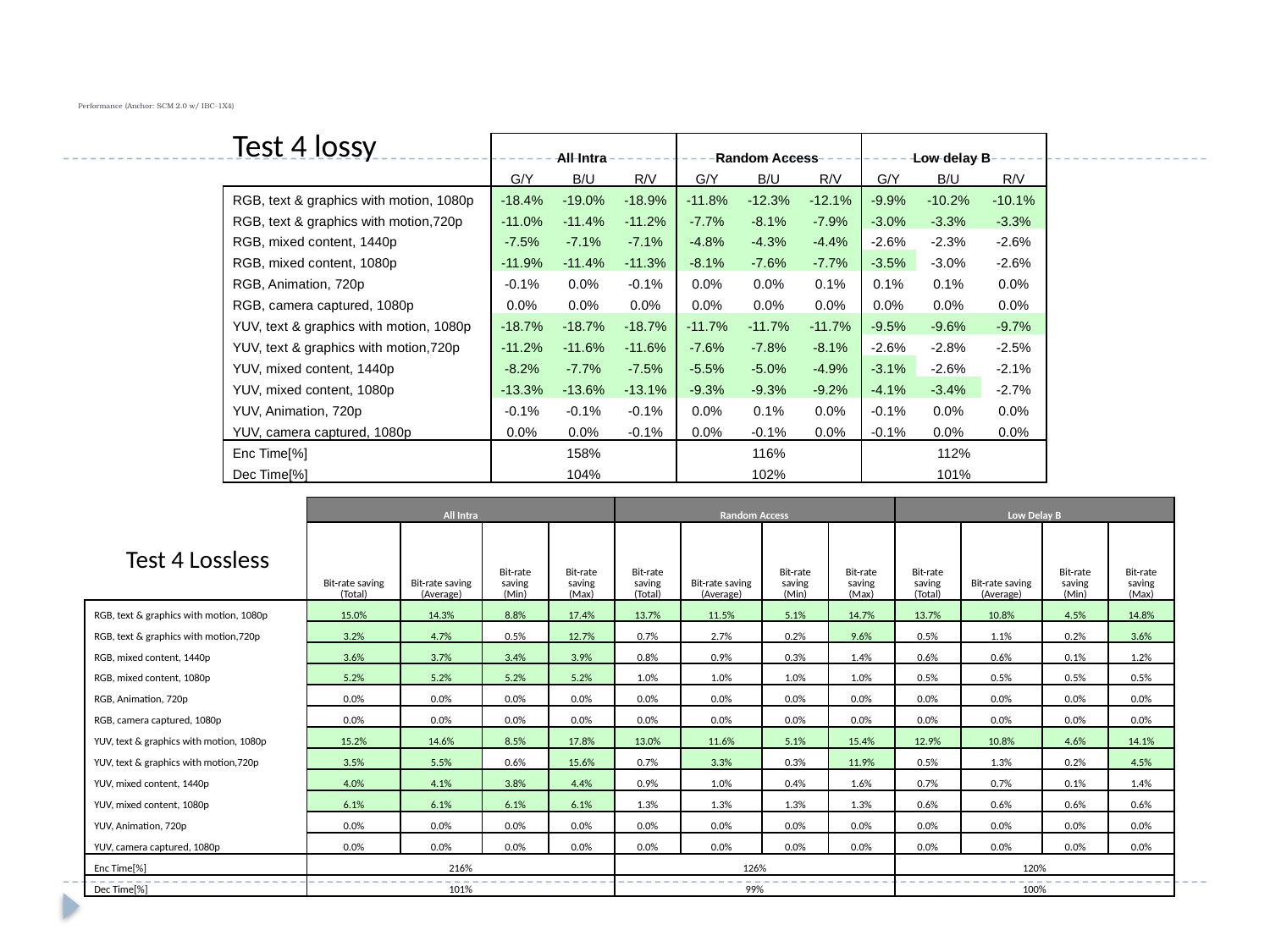

# Performance (Anchor: SCM 2.0 w/ IBC-1X4)
| Test 4 lossy | All Intra |  |  | Random Access |  |  | Low delay B |  |  |
| --- | --- | --- | --- | --- | --- | --- | --- | --- | --- |
|  | G/Y | B/U | R/V | G/Y | B/U | R/V | G/Y | B/U | R/V |
| RGB, text & graphics with motion, 1080p | -18.4% | -19.0% | -18.9% | -11.8% | -12.3% | -12.1% | -9.9% | -10.2% | -10.1% |
| RGB, text & graphics with motion,720p | -11.0% | -11.4% | -11.2% | -7.7% | -8.1% | -7.9% | -3.0% | -3.3% | -3.3% |
| RGB, mixed content, 1440p | -7.5% | -7.1% | -7.1% | -4.8% | -4.3% | -4.4% | -2.6% | -2.3% | -2.6% |
| RGB, mixed content, 1080p | -11.9% | -11.4% | -11.3% | -8.1% | -7.6% | -7.7% | -3.5% | -3.0% | -2.6% |
| RGB, Animation, 720p | -0.1% | 0.0% | -0.1% | 0.0% | 0.0% | 0.1% | 0.1% | 0.1% | 0.0% |
| RGB, camera captured, 1080p | 0.0% | 0.0% | 0.0% | 0.0% | 0.0% | 0.0% | 0.0% | 0.0% | 0.0% |
| YUV, text & graphics with motion, 1080p | -18.7% | -18.7% | -18.7% | -11.7% | -11.7% | -11.7% | -9.5% | -9.6% | -9.7% |
| YUV, text & graphics with motion,720p | -11.2% | -11.6% | -11.6% | -7.6% | -7.8% | -8.1% | -2.6% | -2.8% | -2.5% |
| YUV, mixed content, 1440p | -8.2% | -7.7% | -7.5% | -5.5% | -5.0% | -4.9% | -3.1% | -2.6% | -2.1% |
| YUV, mixed content, 1080p | -13.3% | -13.6% | -13.1% | -9.3% | -9.3% | -9.2% | -4.1% | -3.4% | -2.7% |
| YUV, Animation, 720p | -0.1% | -0.1% | -0.1% | 0.0% | 0.1% | 0.0% | -0.1% | 0.0% | 0.0% |
| YUV, camera captured, 1080p | 0.0% | 0.0% | -0.1% | 0.0% | -0.1% | 0.0% | -0.1% | 0.0% | 0.0% |
| Enc Time[%] | 158% |  |  | 116% |  |  | 112% |  |  |
| Dec Time[%] | 104% |  |  | 102% |  |  | 101% |  |  |
|  | All Intra |  |  |  | Random Access |  |  |  | Low Delay B |  |  |  |
| --- | --- | --- | --- | --- | --- | --- | --- | --- | --- | --- | --- | --- |
| Test 4 Lossless | Bit-rate saving (Total) | Bit-rate saving (Average) | Bit-rate saving (Min) | Bit-rate saving (Max) | Bit-rate saving (Total) | Bit-rate saving (Average) | Bit-rate saving (Min) | Bit-rate saving (Max) | Bit-rate saving (Total) | Bit-rate saving (Average) | Bit-rate saving (Min) | Bit-rate saving (Max) |
|  |  |  |  |  |  |  |  |  |  |  |  |  |
| RGB, text & graphics with motion, 1080p | 15.0% | 14.3% | 8.8% | 17.4% | 13.7% | 11.5% | 5.1% | 14.7% | 13.7% | 10.8% | 4.5% | 14.8% |
| RGB, text & graphics with motion,720p | 3.2% | 4.7% | 0.5% | 12.7% | 0.7% | 2.7% | 0.2% | 9.6% | 0.5% | 1.1% | 0.2% | 3.6% |
| RGB, mixed content, 1440p | 3.6% | 3.7% | 3.4% | 3.9% | 0.8% | 0.9% | 0.3% | 1.4% | 0.6% | 0.6% | 0.1% | 1.2% |
| RGB, mixed content, 1080p | 5.2% | 5.2% | 5.2% | 5.2% | 1.0% | 1.0% | 1.0% | 1.0% | 0.5% | 0.5% | 0.5% | 0.5% |
| RGB, Animation, 720p | 0.0% | 0.0% | 0.0% | 0.0% | 0.0% | 0.0% | 0.0% | 0.0% | 0.0% | 0.0% | 0.0% | 0.0% |
| RGB, camera captured, 1080p | 0.0% | 0.0% | 0.0% | 0.0% | 0.0% | 0.0% | 0.0% | 0.0% | 0.0% | 0.0% | 0.0% | 0.0% |
| YUV, text & graphics with motion, 1080p | 15.2% | 14.6% | 8.5% | 17.8% | 13.0% | 11.6% | 5.1% | 15.4% | 12.9% | 10.8% | 4.6% | 14.1% |
| YUV, text & graphics with motion,720p | 3.5% | 5.5% | 0.6% | 15.6% | 0.7% | 3.3% | 0.3% | 11.9% | 0.5% | 1.3% | 0.2% | 4.5% |
| YUV, mixed content, 1440p | 4.0% | 4.1% | 3.8% | 4.4% | 0.9% | 1.0% | 0.4% | 1.6% | 0.7% | 0.7% | 0.1% | 1.4% |
| YUV, mixed content, 1080p | 6.1% | 6.1% | 6.1% | 6.1% | 1.3% | 1.3% | 1.3% | 1.3% | 0.6% | 0.6% | 0.6% | 0.6% |
| YUV, Animation, 720p | 0.0% | 0.0% | 0.0% | 0.0% | 0.0% | 0.0% | 0.0% | 0.0% | 0.0% | 0.0% | 0.0% | 0.0% |
| YUV, camera captured, 1080p | 0.0% | 0.0% | 0.0% | 0.0% | 0.0% | 0.0% | 0.0% | 0.0% | 0.0% | 0.0% | 0.0% | 0.0% |
| Enc Time[%] | 216% |  |  |  | 126% |  |  |  | 120% |  |  |  |
| Dec Time[%] | 101% |  |  |  | 99% |  |  |  | 100% |  |  |  |